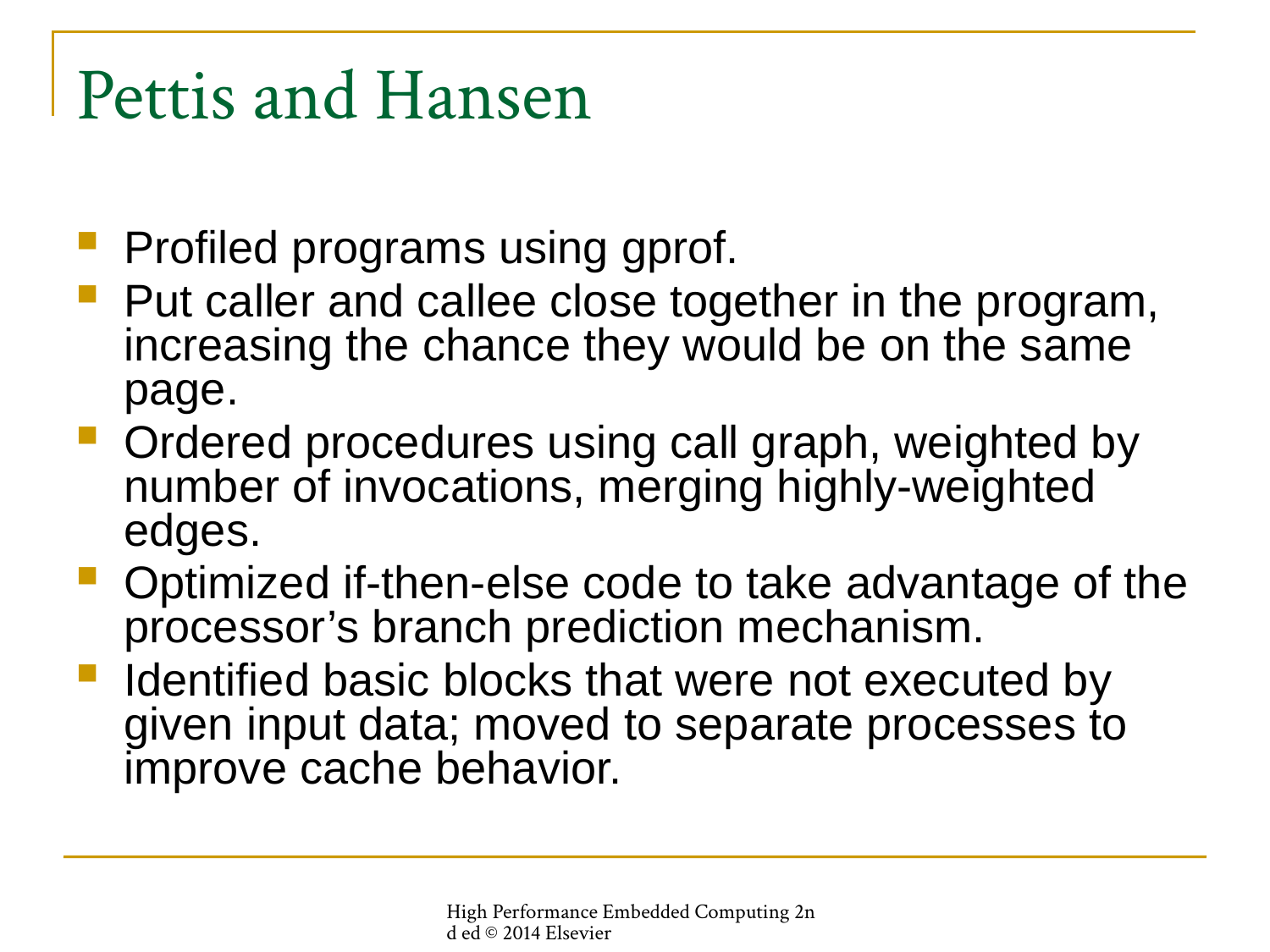

# Pettis and Hansen
Profiled programs using gprof.
Put caller and callee close together in the program, increasing the chance they would be on the same page.
Ordered procedures using call graph, weighted by number of invocations, merging highly-weighted edges.
Optimized if-then-else code to take advantage of the processor’s branch prediction mechanism.
Identified basic blocks that were not executed by given input data; moved to separate processes to improve cache behavior.
High Performance Embedded Computing 2nd ed © 2014 Elsevier